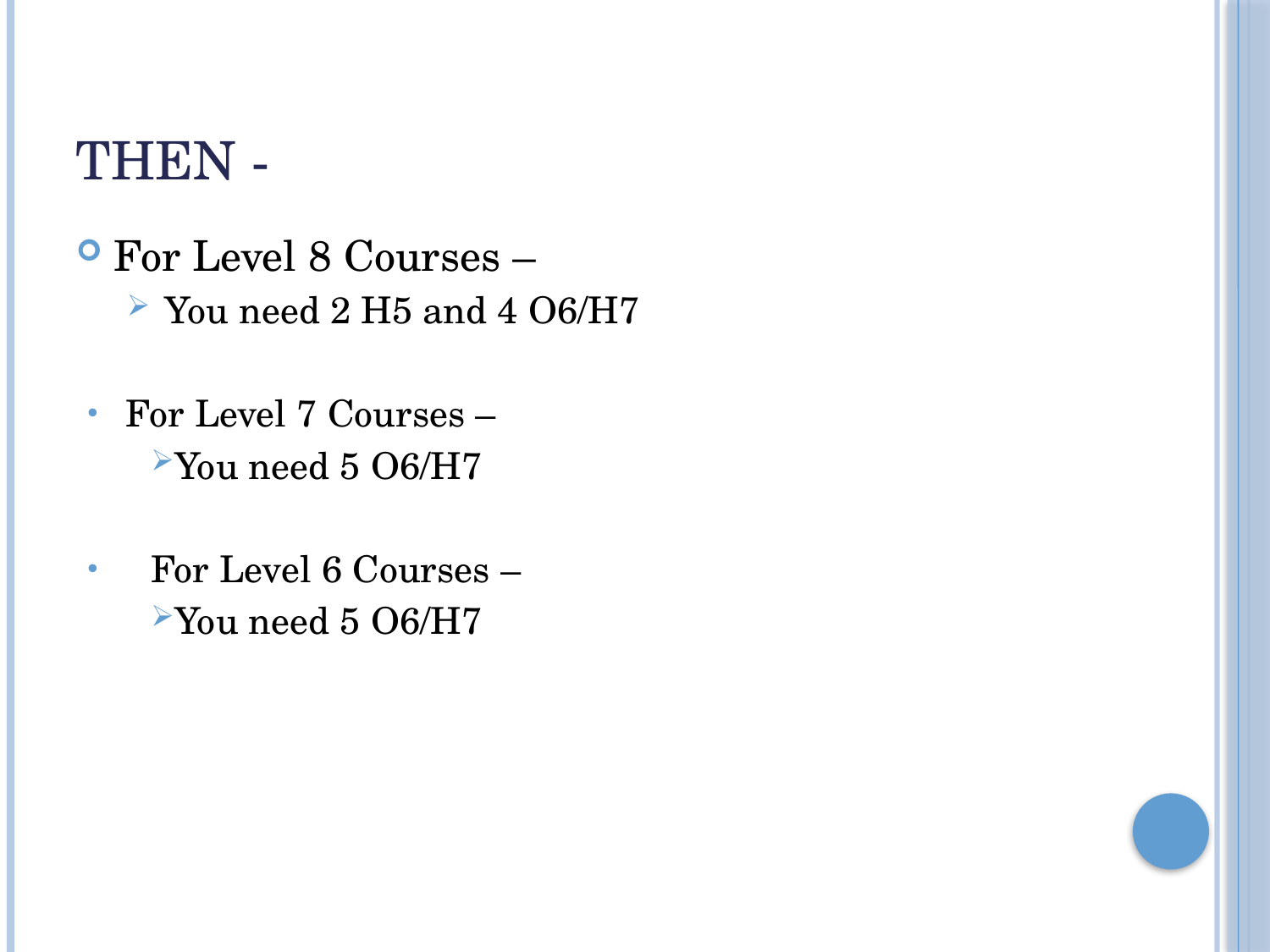

# Then -
For Level 8 Courses –
You need 2 H5 and 4 O6/H7

For Level 7 Courses –
You need 5 O6/H7

For Level 6 Courses –
You need 5 O6/H7